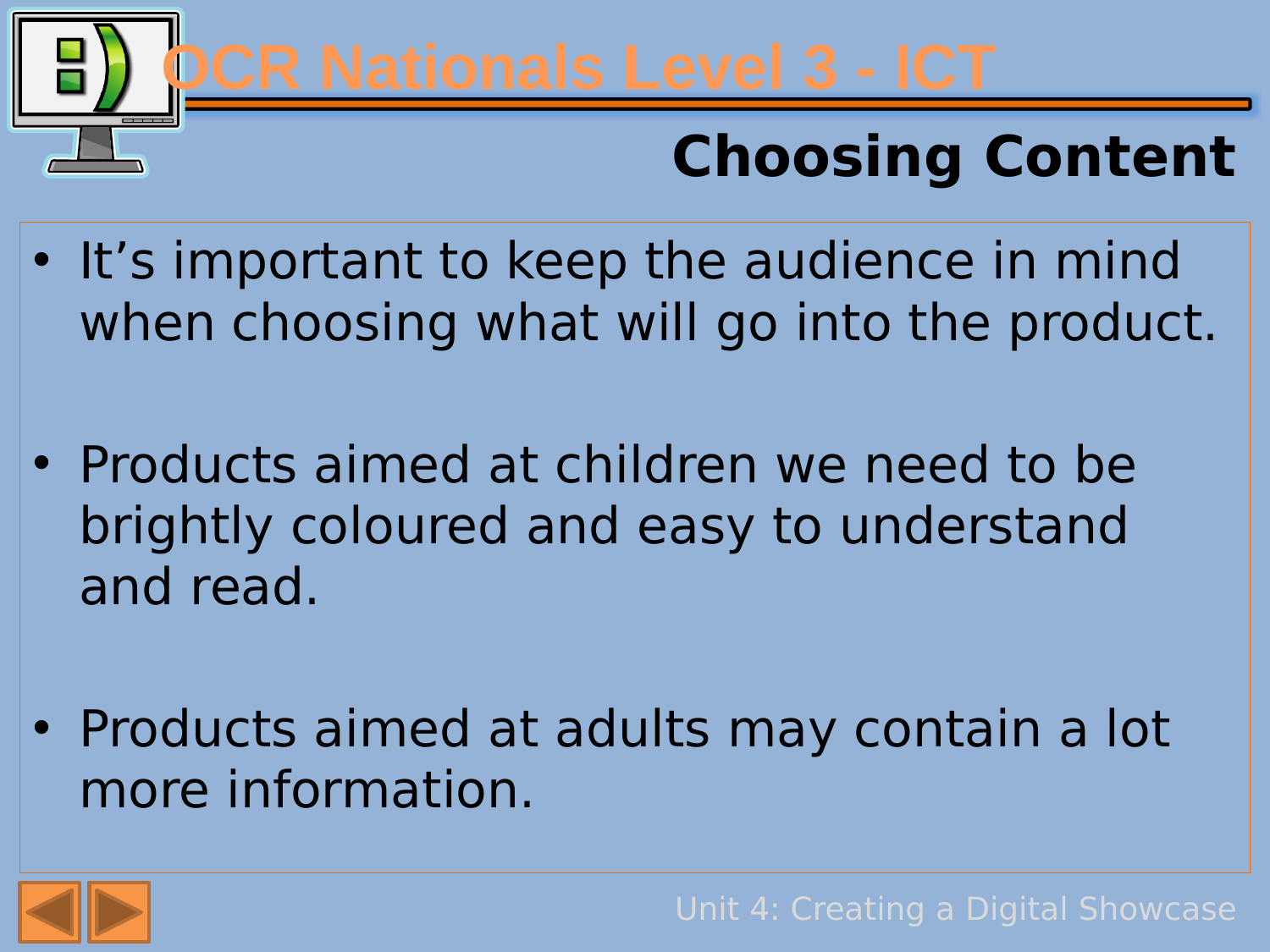

# Choosing Content
It’s important to keep the audience in mind when choosing what will go into the product.

Products aimed at children we need to be brightly coloured and easy to understand and read.

Products aimed at adults may contain a lot more information.